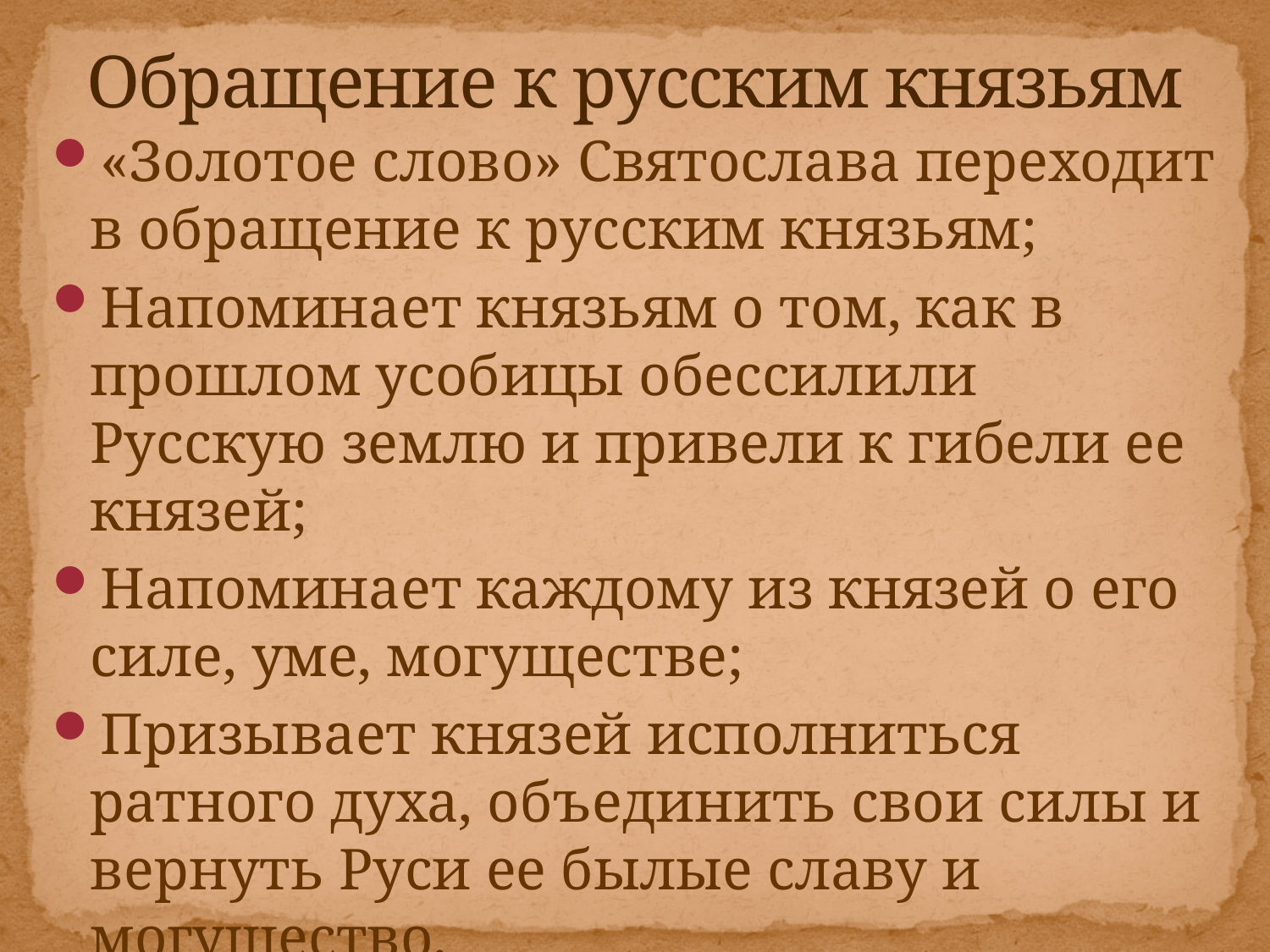

# Обращение к русским князьям
«Золотое слово» Святослава переходит в обращение к русским князьям;
Напоминает князьям о том, как в прошлом усобицы обессилили Русскую землю и привели к гибели ее князей;
Напоминает каждому из князей о его силе, уме, могуществе;
Призывает князей исполниться ратного духа, объединить свои силы и вернуть Руси ее былые славу и могущество.
Святослав = Автор	Часть II главы 6-13